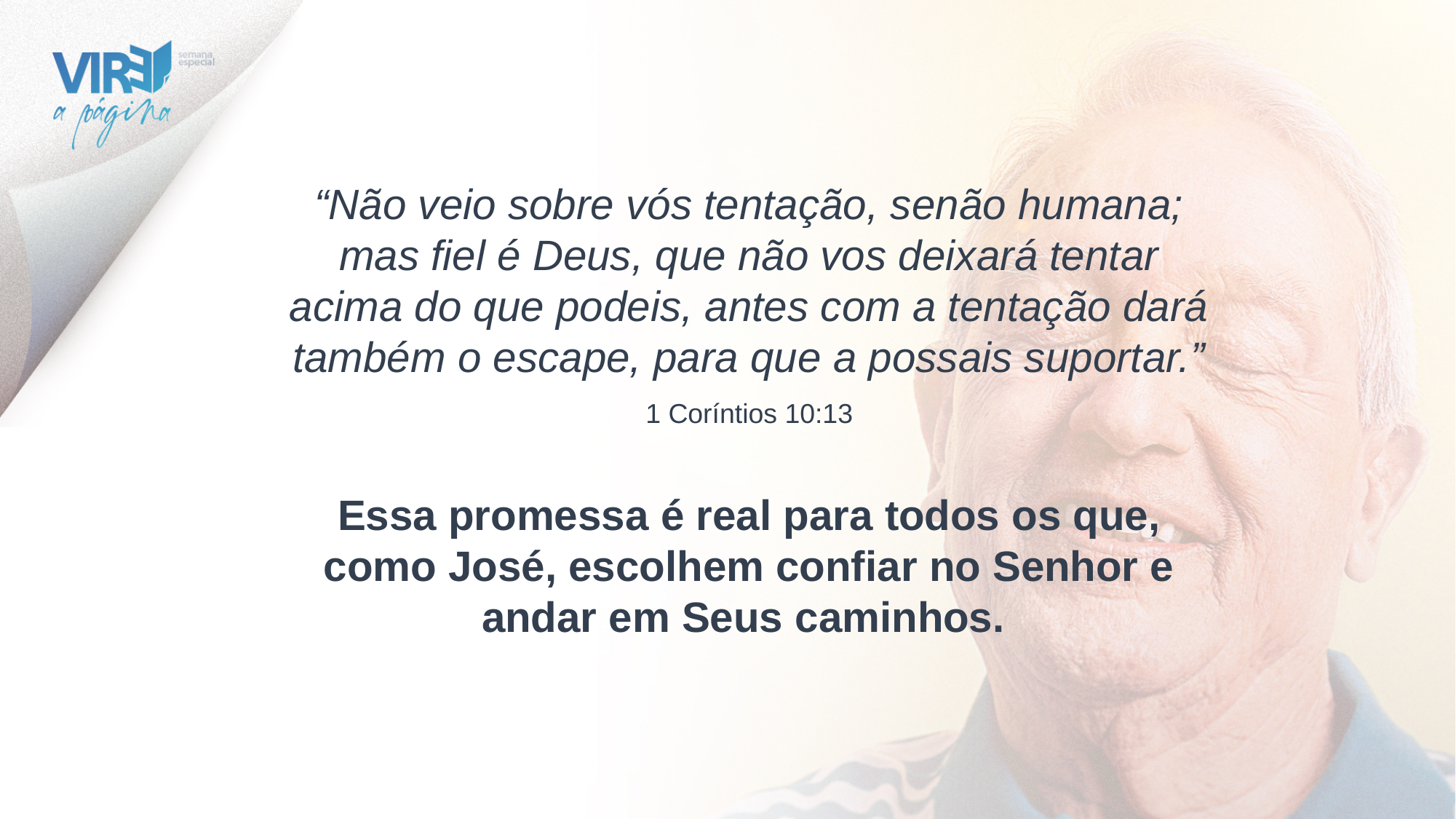

“Não veio sobre vós tentação, senão humana; mas fiel é Deus, que não vos deixará tentar acima do que podeis, antes com a tentação dará também o escape, para que a possais suportar.”
1 Coríntios 10:13

Essa promessa é real para todos os que, como José, escolhem confiar no Senhor e andar em Seus caminhos.